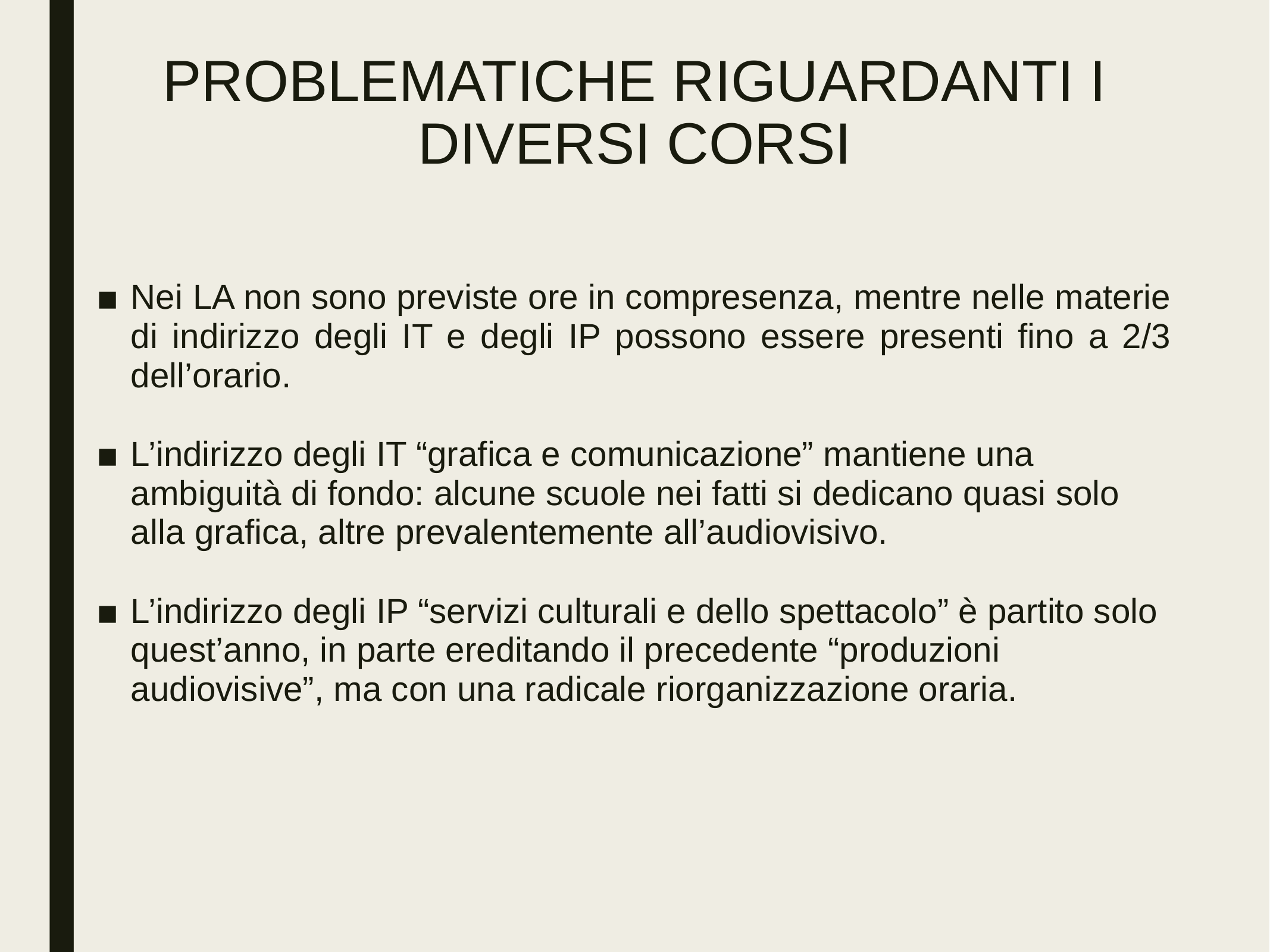

# PROBLEMATICHE RIGUARDANTI I DIVERSI CORSI

Nei LA non sono previste ore in compresenza, mentre nelle materie di indirizzo degli IT e degli IP possono essere presenti fino a 2/3 dell’orario.
L’indirizzo degli IT “grafica e comunicazione” mantiene una ambiguità di fondo: alcune scuole nei fatti si dedicano quasi solo alla grafica, altre prevalentemente all’audiovisivo.
L’indirizzo degli IP “servizi culturali e dello spettacolo” è partito solo quest’anno, in parte ereditando il precedente “produzioni audiovisive”, ma con una radicale riorganizzazione oraria.